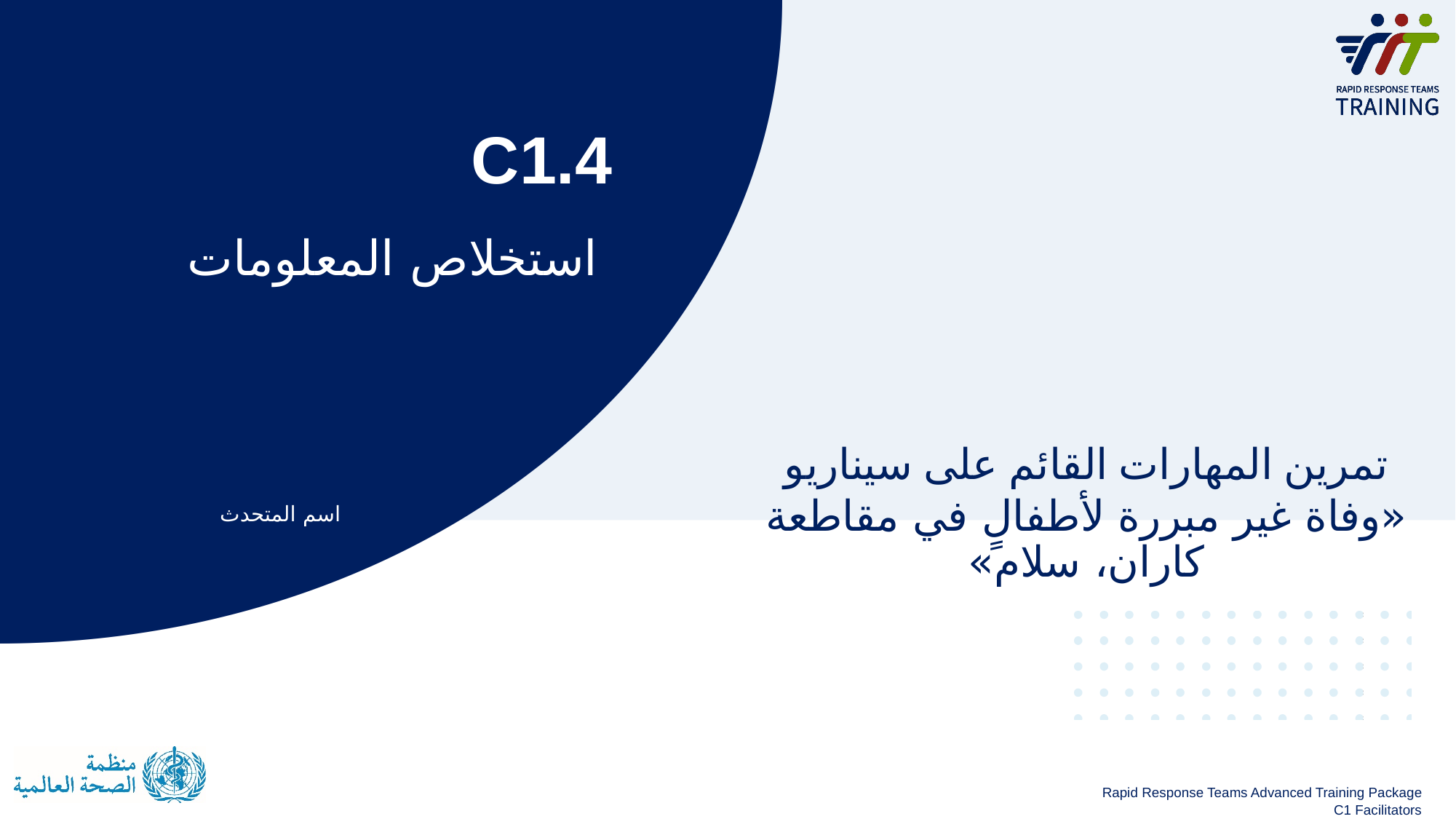

C1.4
# استخلاص المعلومات
تمرين المهارات القائم على سيناريو
«وفاة غير مبررة لأطفالٍ في مقاطعة كاران، سلام»
اسم المتحدث